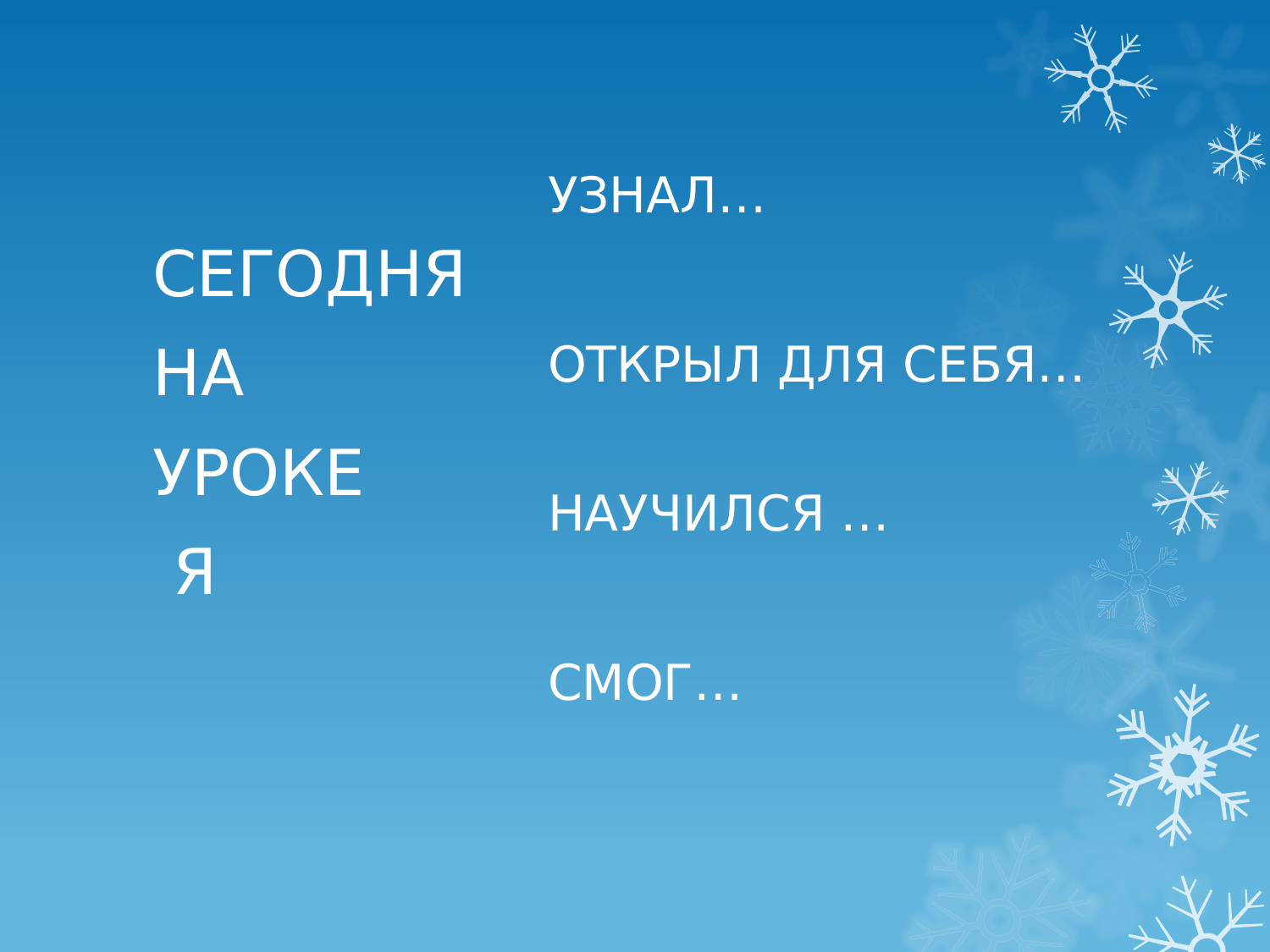

#

УЗНАЛ…

ОТКРЫЛ ДЛЯ СЕБЯ…
НАУЧИЛСЯ …

СМОГ…

СЕГОДНЯ
НА
УРОКЕ
 Я